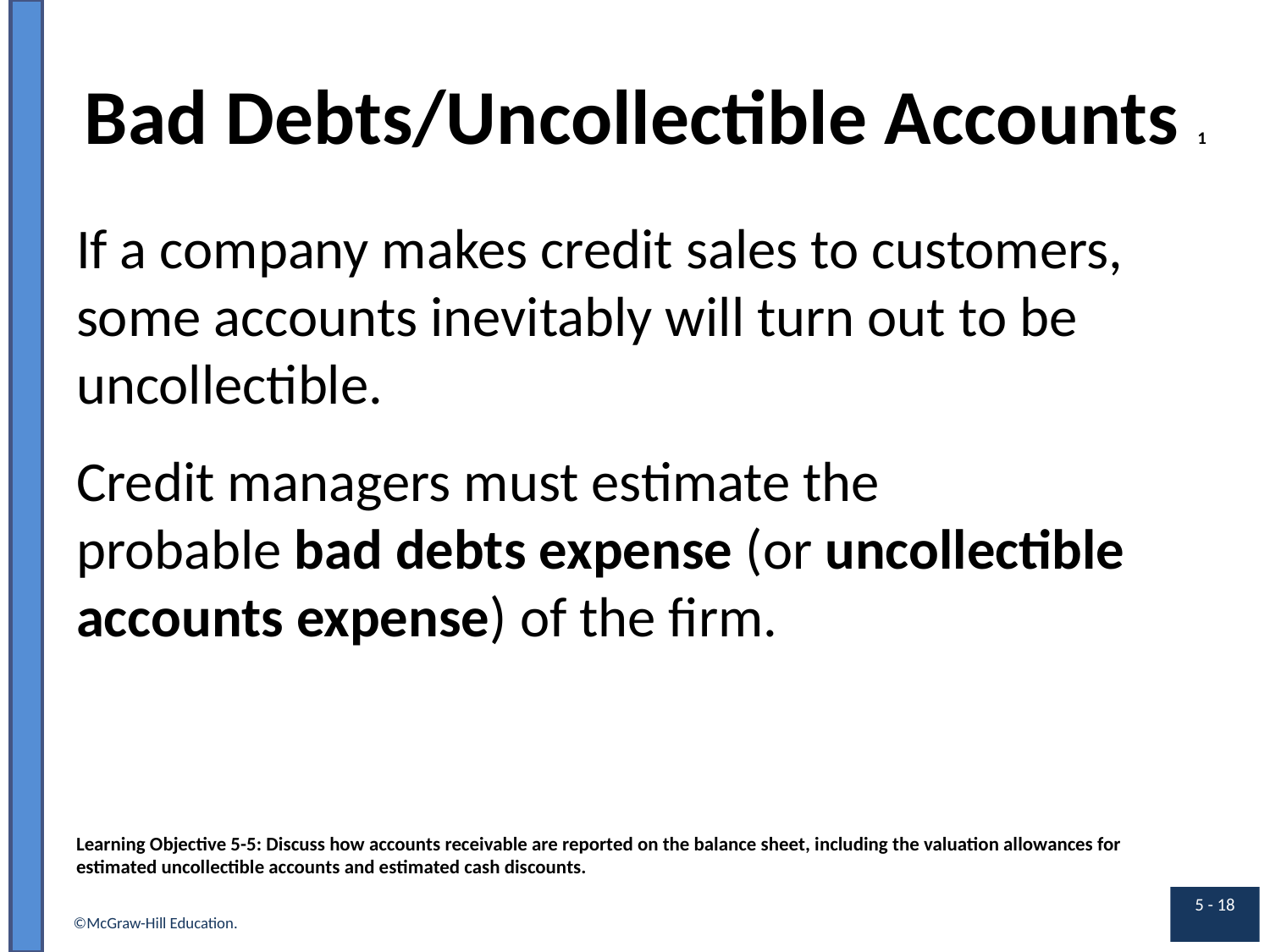

# Bad Debts/Uncollectible Accounts 1
If a company makes credit sales to customers, some accounts inevitably will turn out to be uncollectible.
Credit managers must estimate the probable bad debts expense (or uncollectible accounts expense) of the firm.
Learning Objective 5-5: Discuss how accounts receivable are reported on the balance sheet, including the valuation allowances for estimated uncollectible accounts and estimated cash discounts.